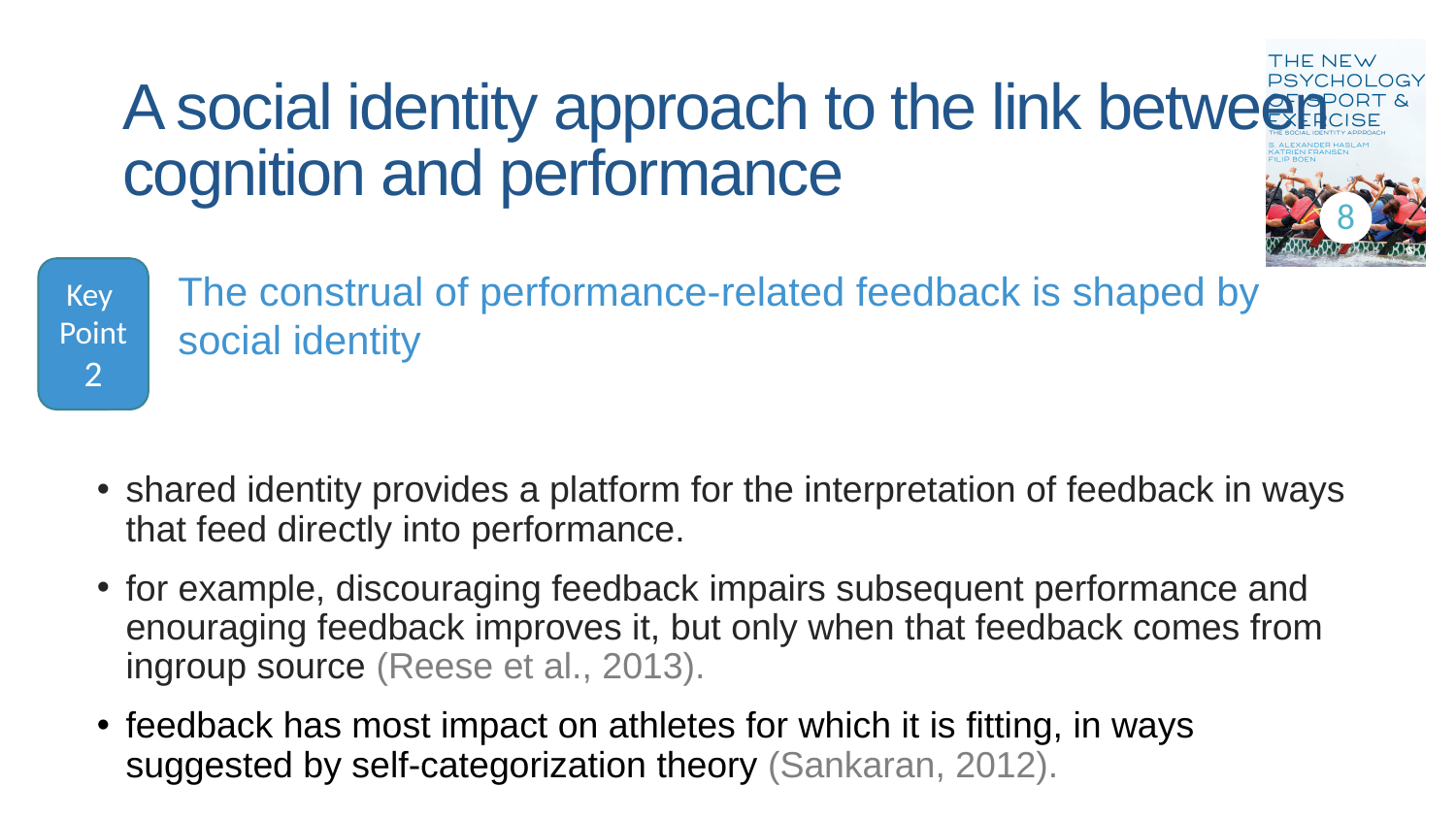

# A social identity approach to the link between cognition and performance
8
Key
Point
2
The construal of performance-related feedback is shaped by social identity
shared identity provides a platform for the interpretation of feedback in ways that feed directly into performance.
for example, discouraging feedback impairs subsequent performance and enouraging feedback improves it, but only when that feedback comes from ingroup source (Reese et al., 2013).
feedback has most impact on athletes for which it is fitting, in ways suggested by self-categorization theory (Sankaran, 2012).